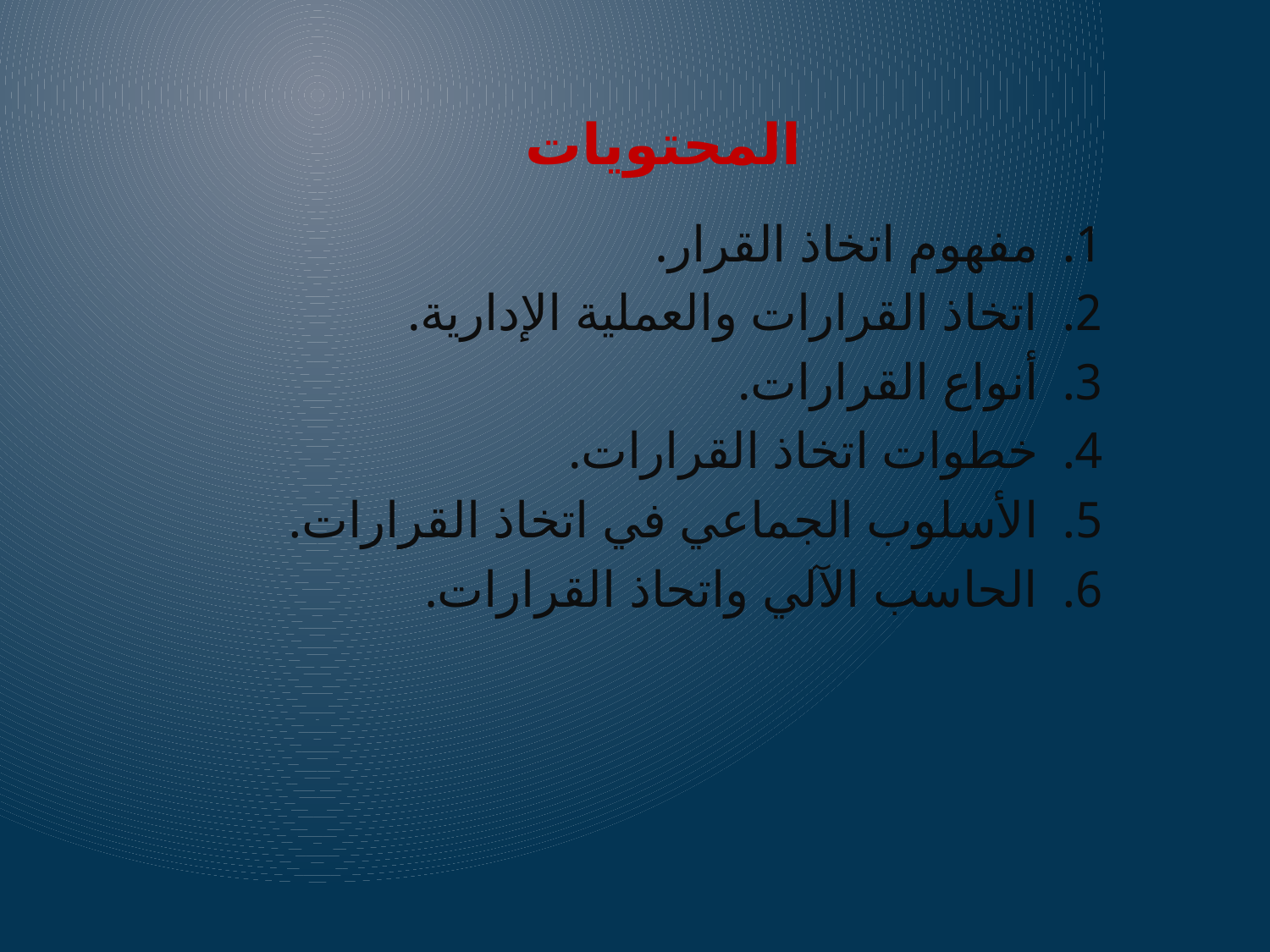

# المحتويات
مفهوم اتخاذ القرار.
اتخاذ القرارات والعملية الإدارية.
أنواع القرارات.
خطوات اتخاذ القرارات.
الأسلوب الجماعي في اتخاذ القرارات.
الحاسب الآلي واتحاذ القرارات.